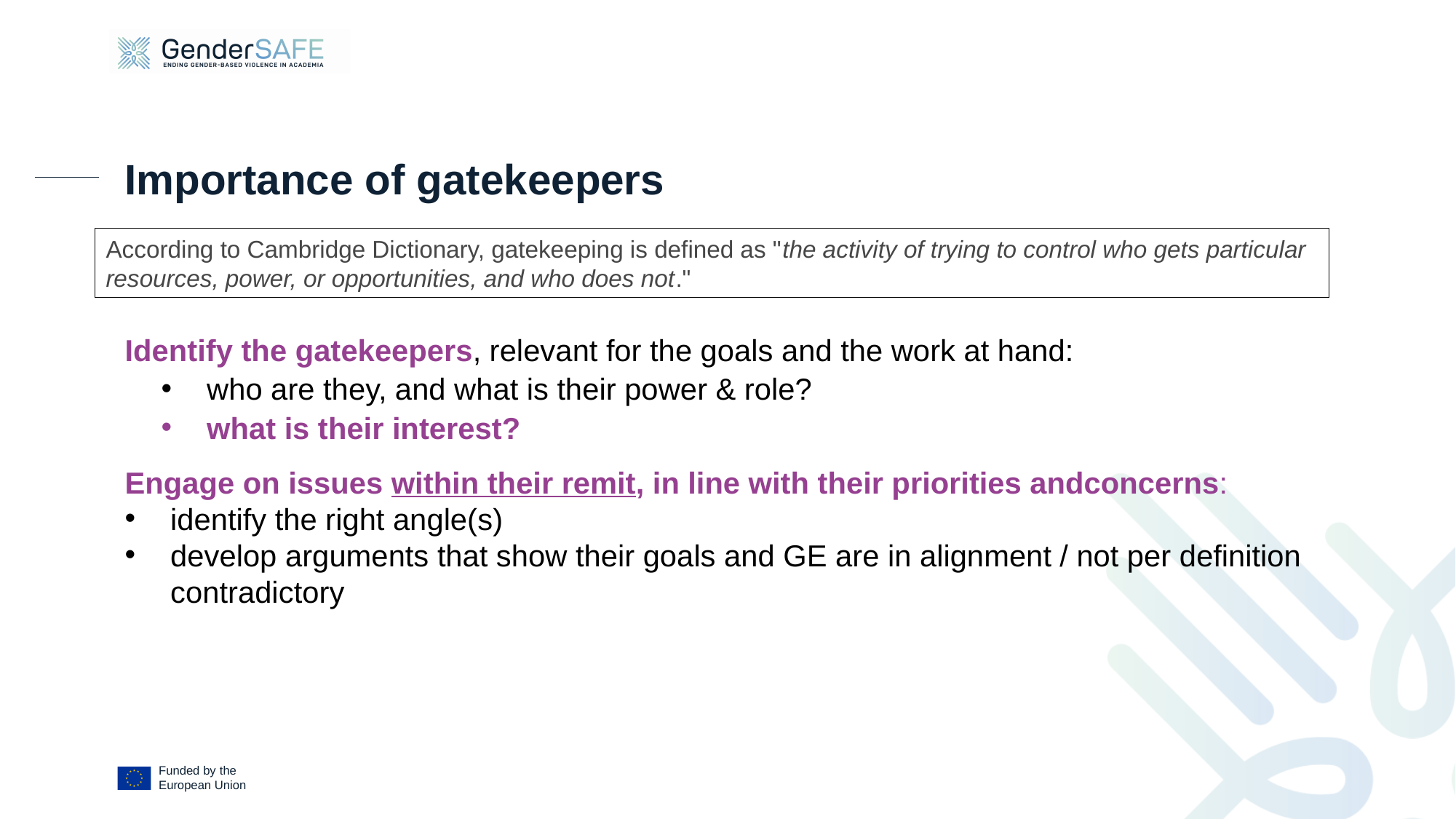

# Importance of gatekeepers

According to Cambridge Dictionary, gatekeeping is defined as "the activity of trying to control who gets particular resources, power, or opportunities, and who does not."
Identify the gatekeepers, relevant for the goals and the work at hand:
who are they, and what is their power & role?
what is their interest?
Engage on issues within their remit, in line with their priorities andconcerns:
identify the right angle(s)
develop arguments that show their goals and GE are in alignment / not per definition contradictory